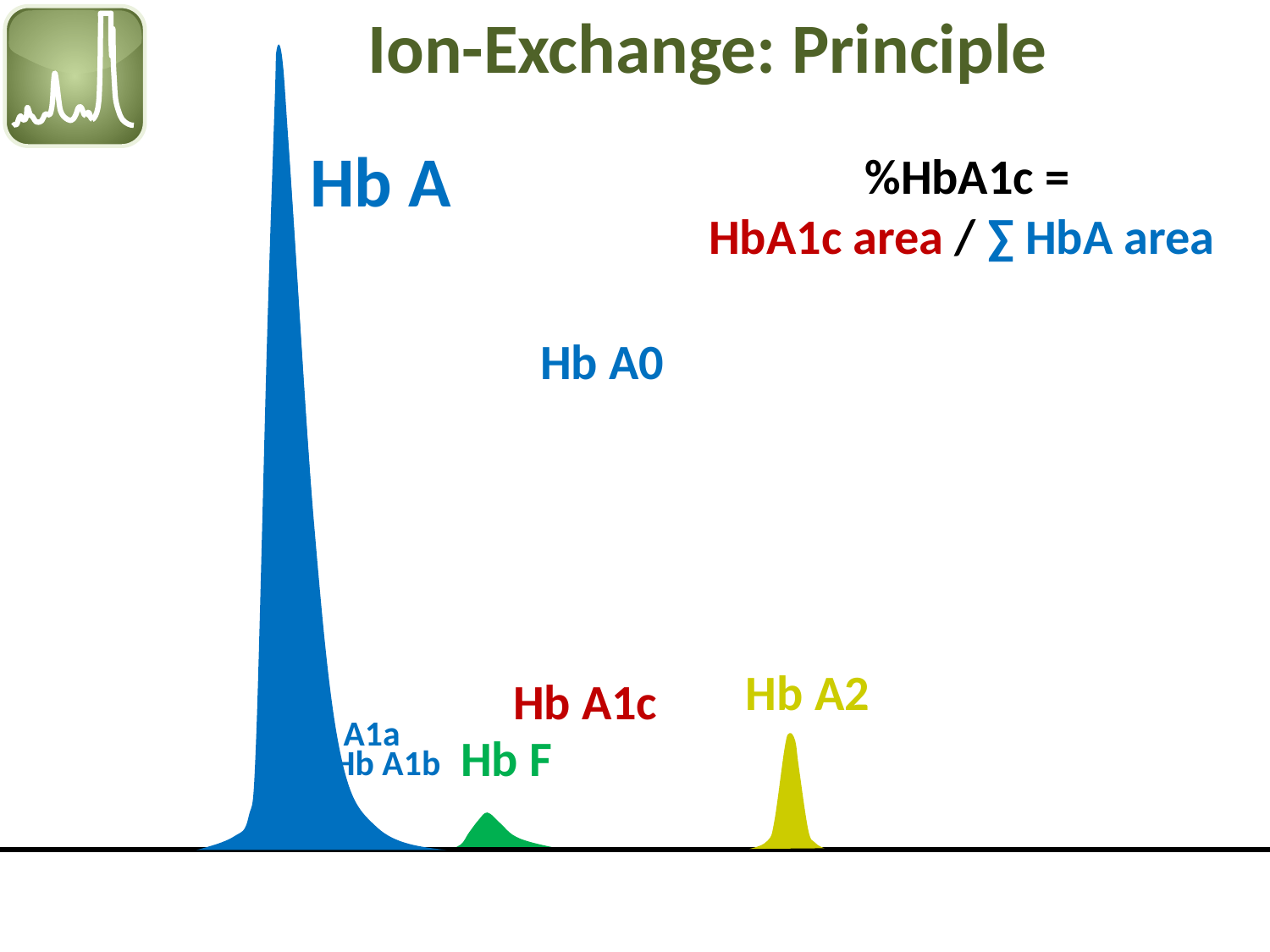

Ion-Exchange: Principle

Hb A
%HbA1c =
HbA1c area / ∑ HbA area
Hb A0
Hb A2
Hb A1c
Hb A1a
Hb F

Hb A1b